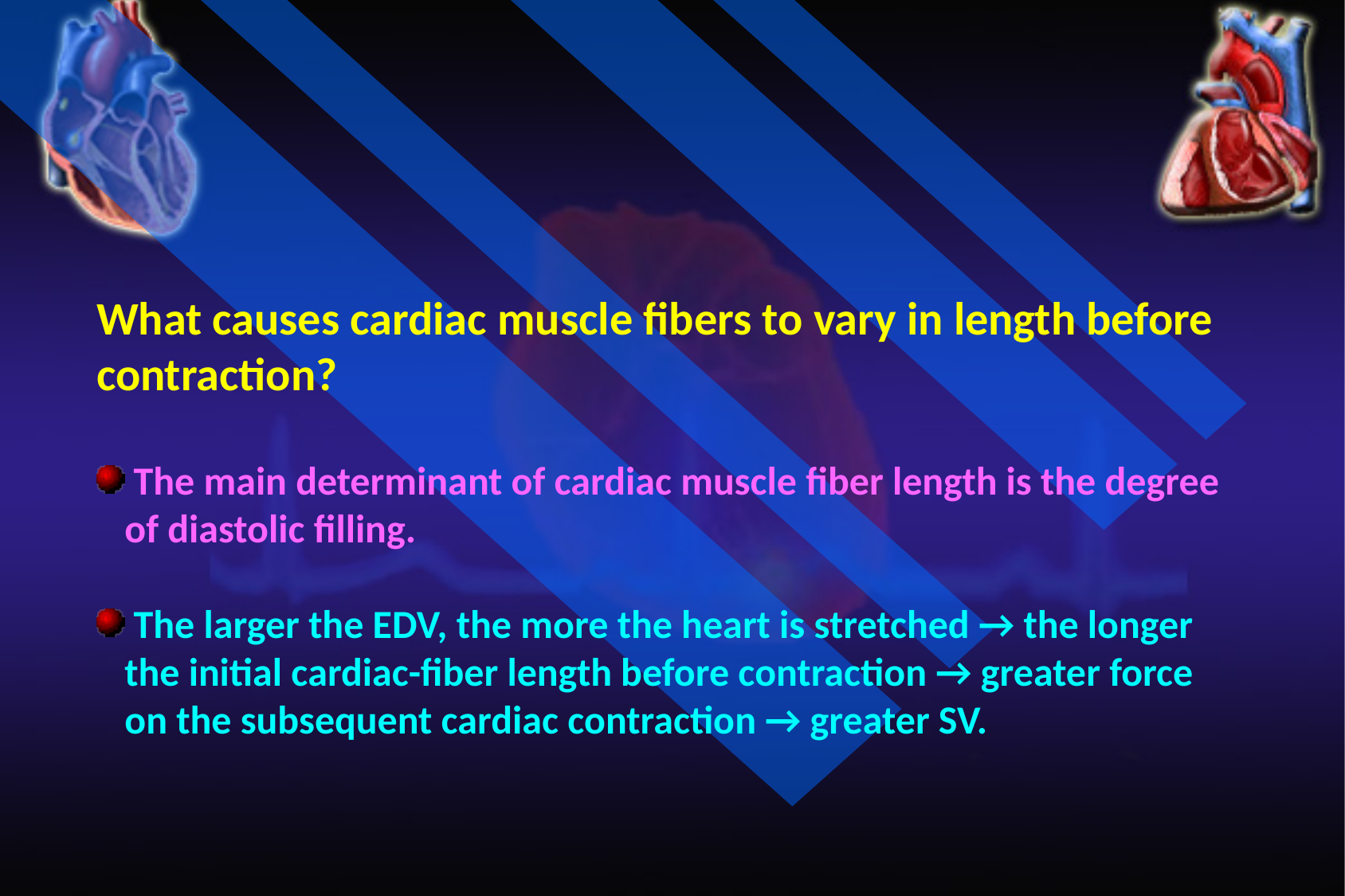

What causes cardiac muscle fibers to vary in length before contraction?

 The main determinant of cardiac muscle fiber length is the degree of diastolic filling.

 The larger the EDV, the more the heart is stretched → the longer the initial cardiac-fiber length before contraction → greater force on the subsequent cardiac contraction → greater SV.